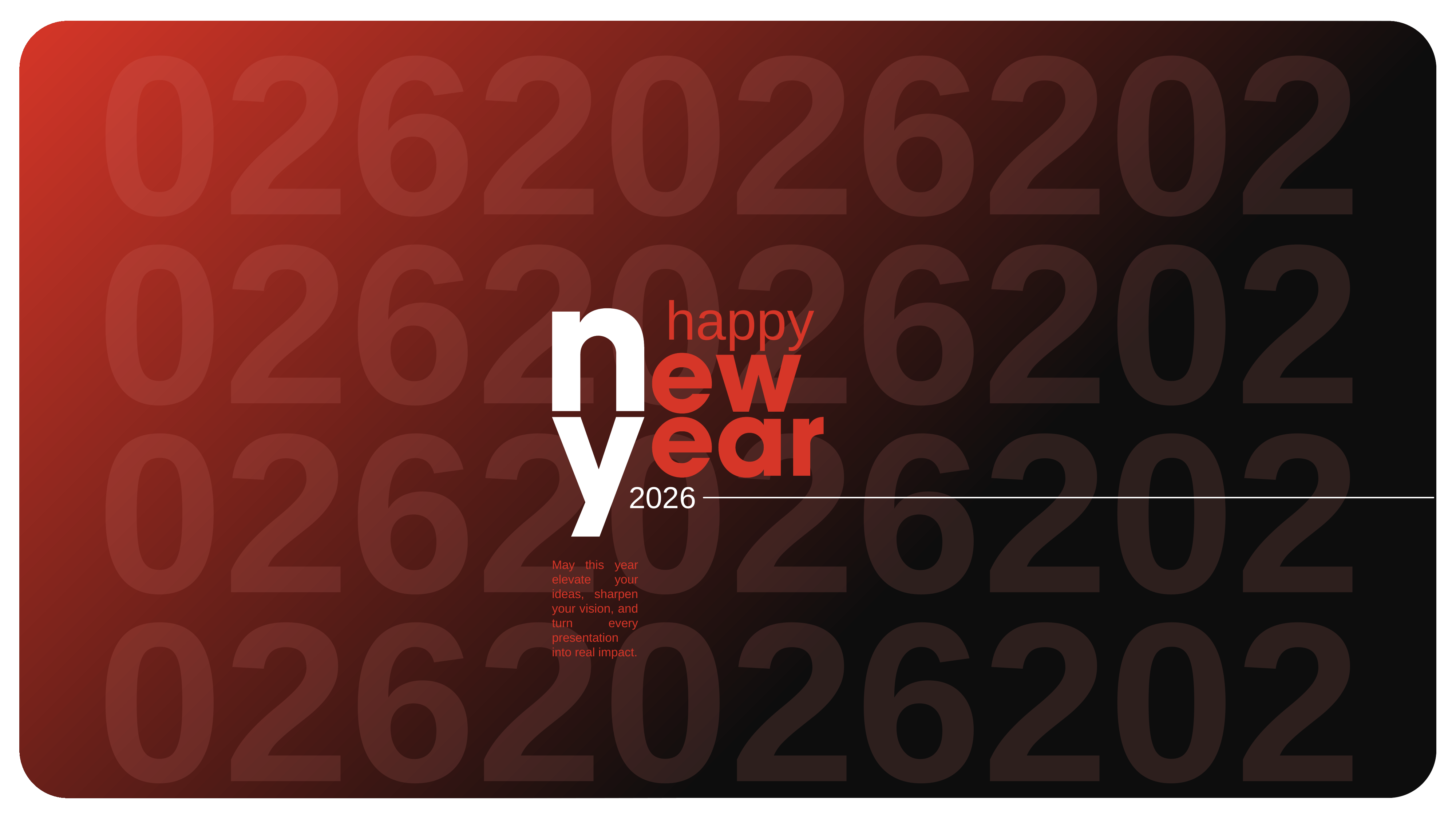

0262026202
0262026202
0262026202
0262026202

happy

2026
May this year elevate your ideas, sharpen your vision, and turn every presentation into real impact.